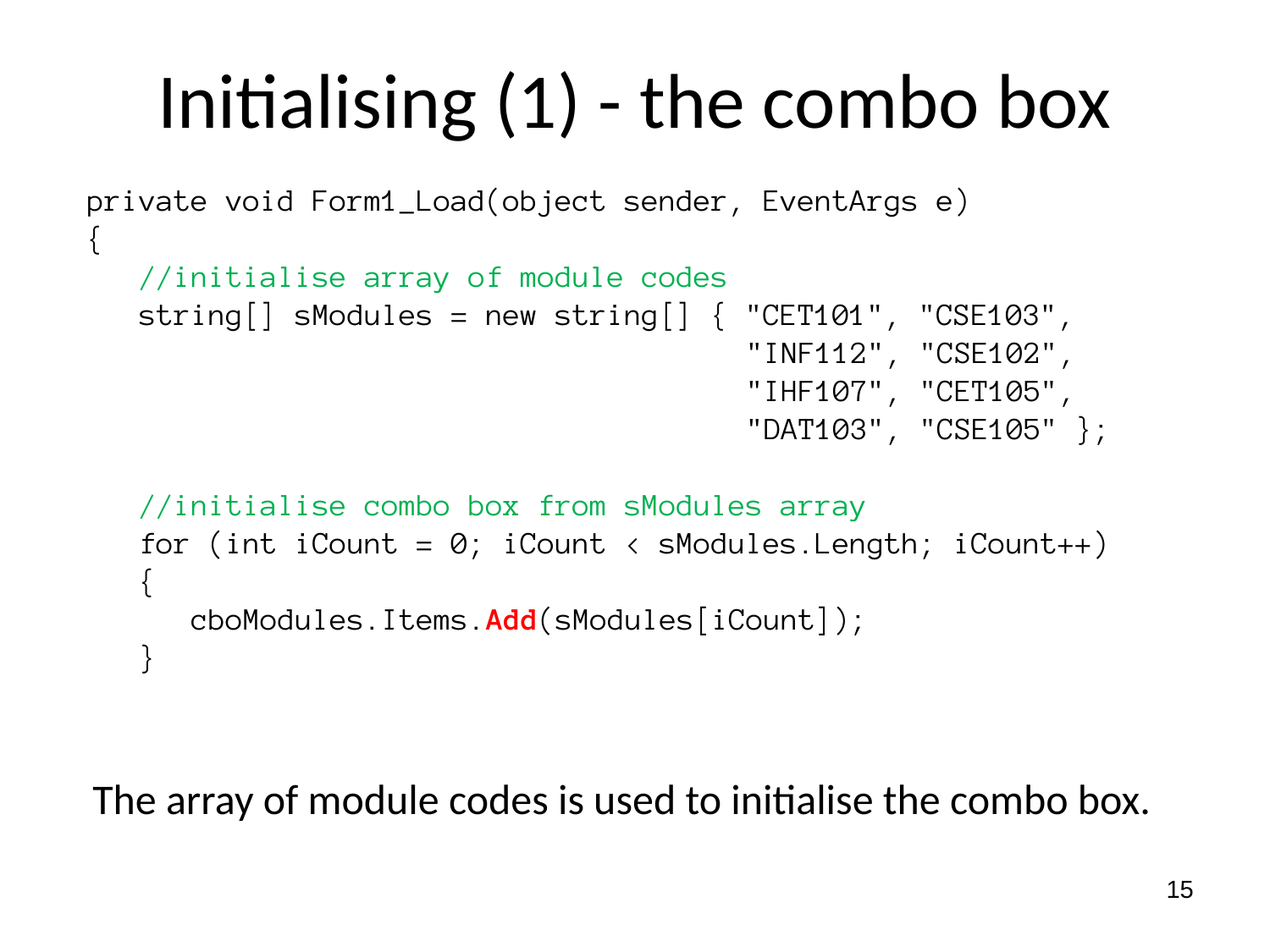

# Initialising (1) - the combo box

private void Form1_Load(object sender, EventArgs e)
{
   //initialise array of module codes
   string[] sModules = new string[] { "CET101", "CSE103",
                                      "INF112", "CSE102",
                                      "IHF107", "CET105",
                                      "DAT103", "CSE105" };

   //initialise combo box from sModules array
   for (int iCount = 0; iCount < sModules.Length; iCount++)
   {
      cboModules.Items.Add(sModules[iCount]);
   }
The array of module codes is used to initialise the combo box.
15